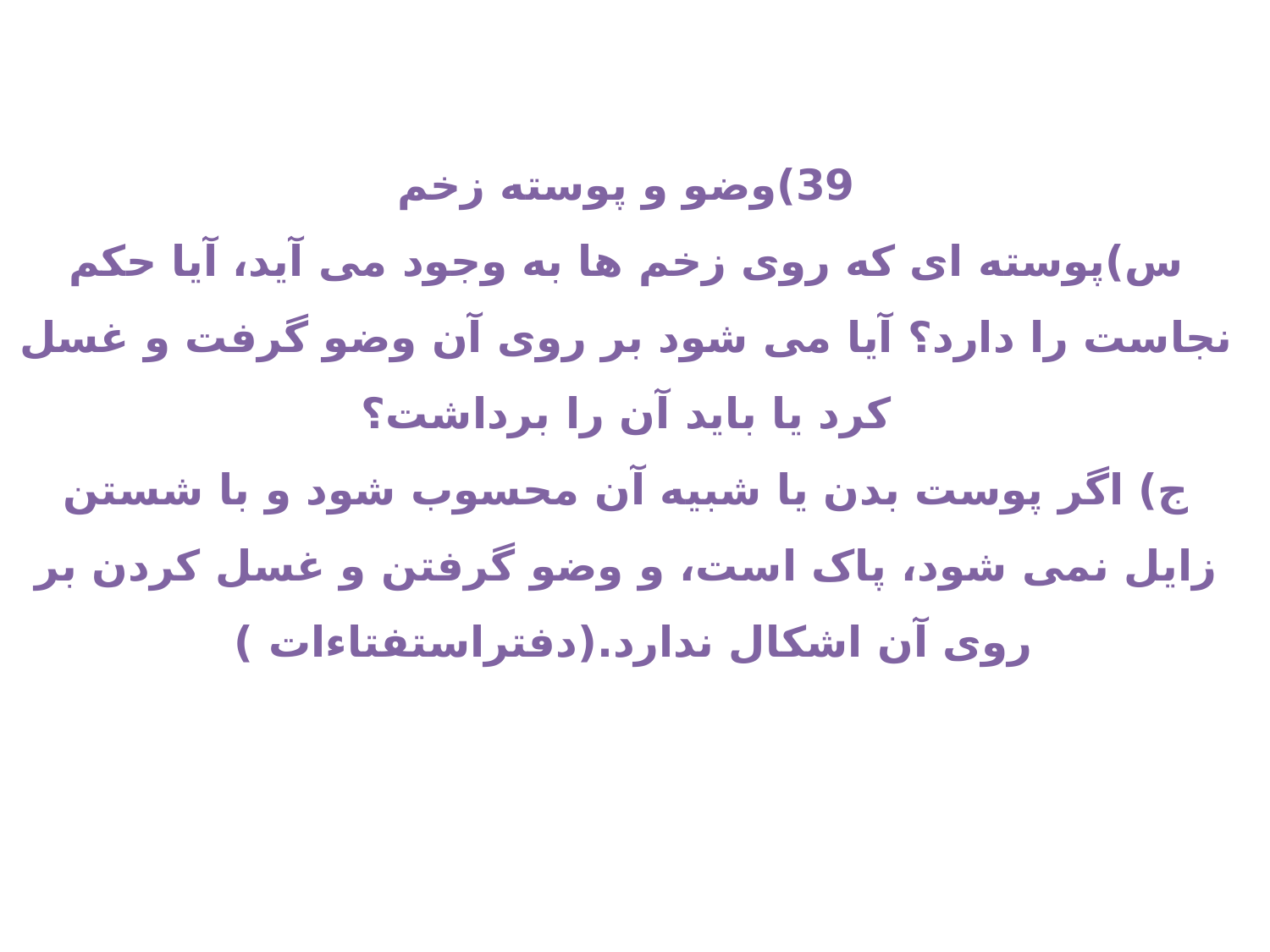

39)وضو و پوسته زخم
س)پوسته اى که روى زخم ها به وجود مى آید، آیا حکم نجاست را دارد؟ آیا مى شود بر روى آن وضو گرفت و غسل کرد یا باید آن را برداشت؟
ج) اگر پوست بدن یا شبیه آن محسوب شود و با شستن زایل نمى شود، پاک است، و وضو گرفتن و غسل کردن بر روی آن اشکال ندارد.(دفتراستفتاءات )